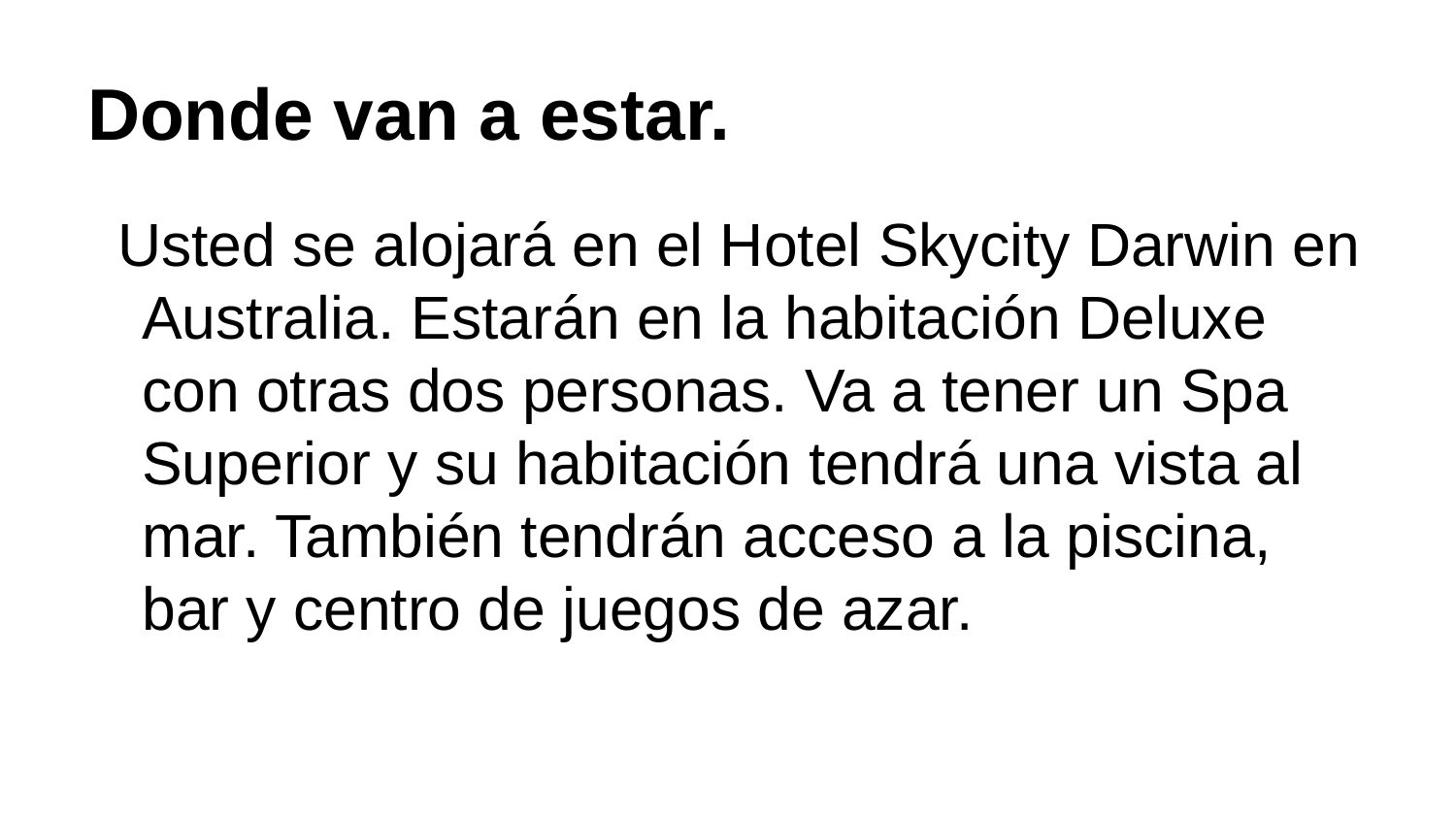

# Donde van a estar.
Usted se alojará en el Hotel Skycity Darwin en Australia. Estarán en la habitación Deluxe con otras dos personas. Va a tener un Spa Superior y su habitación tendrá una vista al mar. También tendrán acceso a la piscina, bar y centro de juegos de azar.